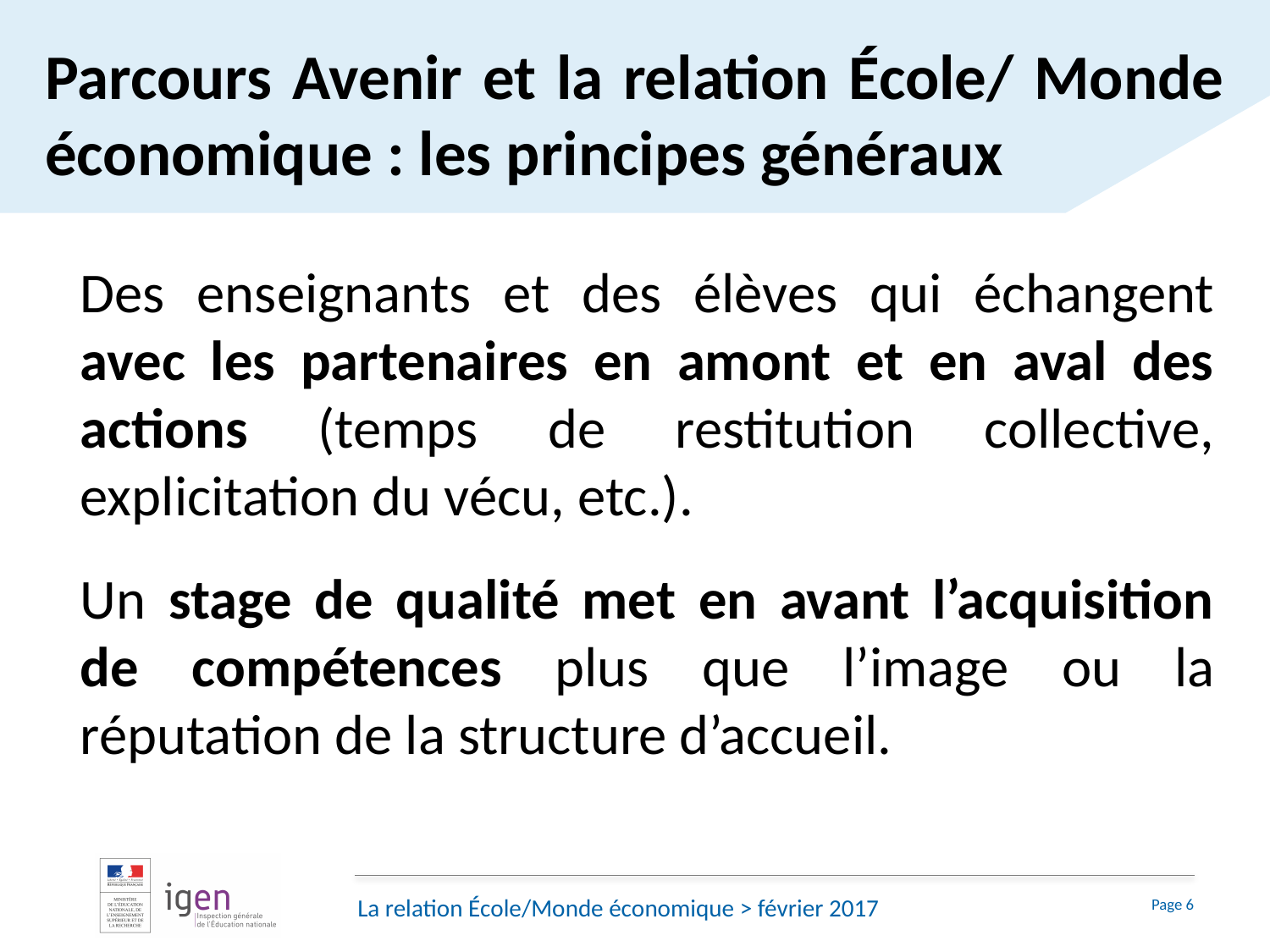

# Parcours Avenir et la relation École/ Monde économique : les principes généraux
Des enseignants et des élèves qui échangent avec les partenaires en amont et en aval des actions (temps de restitution collective, explicitation du vécu, etc.).

Un stage de qualité met en avant l’acquisition de compétences plus que l’image ou la réputation de la structure d’accueil.